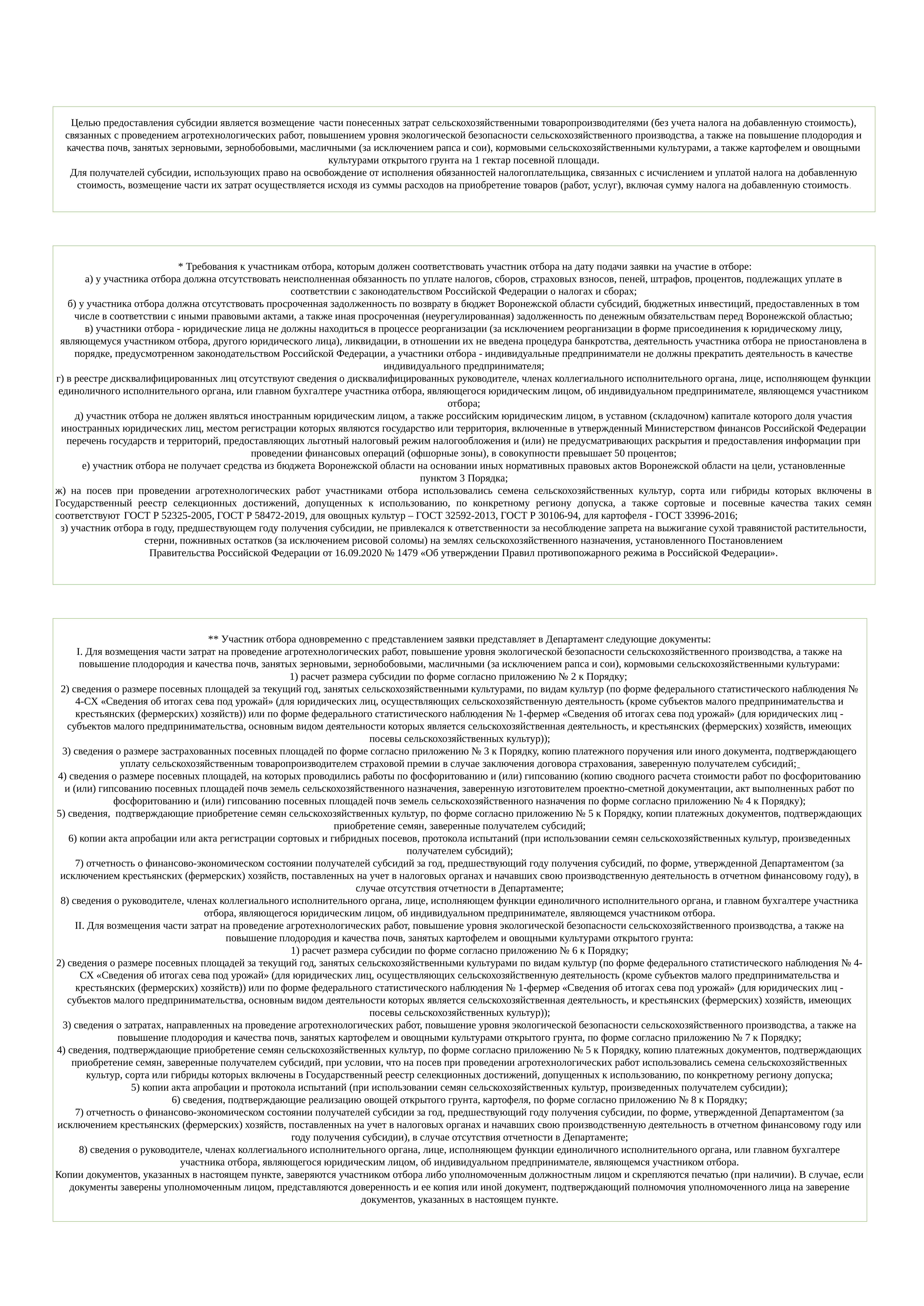

Целью предоставления субсидии является возмещение  части понесенных затрат сельскохозяйственными товаропроизводителями (без учета налога на добавленную стоимость), связанных с проведением агротехнологических работ, повышением уровня экологической безопасности сельскохозяйственного производства, а также на повышение плодородия и качества почв, занятых зерновыми, зернобобовыми, масличными (за исключением рапса и сои), кормовыми сельскохозяйственными культурами, а также картофелем и овощными культурами открытого грунта на 1 гектар посевной площади.
Для получателей субсидии, использующих право на освобождение от исполнения обязанностей налогоплательщика, связанных с исчислением и уплатой налога на добавленную стоимость, возмещение части их затрат осуществляется исходя из суммы расходов на приобретение товаров (работ, услуг), включая сумму налога на добавленную стоимость.

 * Требования к участникам отбора, которым должен соответствовать участник отбора на дату подачи заявки на участие в отборе:
а) у участника отбора должна отсутствовать неисполненная обязанность по уплате налогов, сборов, страховых взносов, пеней, штрафов, процентов, подлежащих уплате в соответствии с законодательством Российской Федерации о налогах и сборах;
б) у участника отбора должна отсутствовать просроченная задолженность по возврату в бюджет Воронежской области субсидий, бюджетных инвестиций, предоставленных в том числе в соответствии с иными правовыми актами, а также иная просроченная (неурегулированная) задолженность по денежным обязательствам перед Воронежской областью;
в) участники отбора - юридические лица не должны находиться в процессе реорганизации (за исключением реорганизации в форме присоединения к юридическому лицу, являющемуся участником отбора, другого юридического лица), ликвидации, в отношении их не введена процедура банкротства, деятельность участника отбора не приостановлена в порядке, предусмотренном законодательством Российской Федерации, а участники отбора - индивидуальные предприниматели не должны прекратить деятельность в качестве индивидуального предпринимателя;
г) в реестре дисквалифицированных лиц отсутствуют сведения о дисквалифицированных руководителе, членах коллегиального исполнительного органа, лице, исполняющем функции единоличного исполнительного органа, или главном бухгалтере участника отбора, являющегося юридическим лицом, об индивидуальном предпринимателе, являющемся участником отбора;
д) участник отбора не должен являться иностранным юридическим лицом, а также российским юридическим лицом, в уставном (складочном) капитале которого доля участия иностранных юридических лиц, местом регистрации которых являются государство или территория, включенные в утвержденный Министерством финансов Российской Федерации перечень государств и территорий, предоставляющих льготный налоговый режим налогообложения и (или) не предусматривающих раскрытия и предоставления информации при проведении финансовых операций (офшорные зоны), в совокупности превышает 50 процентов;
е) участник отбора не получает средства из бюджета Воронежской области на основании иных нормативных правовых актов Воронежской области на цели, установленные
пунктом 3 Порядка;
ж) на посев при проведении агротехнологических работ участниками отбора использовались семена сельскохозяйственных культур, сорта или гибриды которых включены в Государственный реестр селекционных достижений, допущенных к использованию, по конкретному региону допуска, а также сортовые и посевные качества таких семян соответствуют  ГОСТ Р 52325-2005, ГОСТ Р 58472-2019, для овощных культур – ГОСТ 32592-2013, ГОСТ Р 30106-94, для картофеля - ГОСТ 33996-2016;
з) участник отбора в году, предшествующем году получения субсидии, не привлекался к ответственности за несоблюдение запрета на выжигание сухой травянистой растительности, стерни, пожнивных остатков (за исключением рисовой соломы) на землях сельскохозяйственного назначения, установленного Постановлением
Правительства Российской Федерации от 16.09.2020 № 1479 «Об утверждении Правил противопожарного режима в Российской Федерации».

** Участник отбора одновременно с представлением заявки представляет в Департамент следующие документы:
I. Для возмещения части затрат на проведение агротехнологических работ, повышение уровня экологической безопасности сельскохозяйственного производства, а также на повышение плодородия и качества почв, занятых зерновыми, зернобобовыми, масличными (за исключением рапса и сои), кормовыми сельскохозяйственными культурами:
1) расчет размера субсидии по форме согласно приложению № 2 к Порядку;
2) сведения о размере посевных площадей за текущий год, занятых сельскохозяйственными культурами, по видам культур (по форме федерального статистического наблюдения № 4-СХ «Сведения об итогах сева под урожай» (для юридических лиц, осуществляющих сельскохозяйственную деятельность (кроме субъектов малого предпринимательства и крестьянских (фермерских) хозяйств)) или по форме федерального статистического наблюдения № 1-фермер «Сведения об итогах сева под урожай» (для юридических лиц - субъектов малого предпринимательства, основным видом деятельности которых является сельскохозяйственная деятельность, и крестьянских (фермерских) хозяйств, имеющих посевы сельскохозяйственных культур));
3) сведения о размере застрахованных посевных площадей по форме согласно приложению № 3 к Порядку, копию платежного поручения или иного документа, подтверждающего уплату сельскохозяйственным товаропроизводителем страховой премии в случае заключения договора страхования, заверенную получателем субсидий;
4) сведения о размере посевных площадей, на которых проводились работы по фосфоритованию и (или) гипсованию (копию сводного расчета стоимости работ по фосфоритованию и (или) гипсованию посевных площадей почв земель сельскохозяйственного назначения, заверенную изготовителем проектно-сметной документации, акт выполненных работ по фосфоритованию и (или) гипсованию посевных площадей почв земель сельскохозяйственного назначения по форме согласно приложению № 4 к Порядку);
5) сведения,  подтверждающие приобретение семян сельскохозяйственных культур, по форме согласно приложению № 5 к Порядку, копии платежных документов, подтверждающих приобретение семян, заверенные получателем субсидий;
6) копии акта апробации или акта регистрации сортовых и гибридных посевов, протокола испытаний (при использовании семян сельскохозяйственных культур, произведенных получателем субсидий);
7) отчетность о финансово-экономическом состоянии получателей субсидий за год, предшествующий году получения субсидий, по форме, утвержденной Департаментом (за исключением крестьянских (фермерских) хозяйств, поставленных на учет в налоговых органах и начавших свою производственную деятельность в отчетном финансовому году), в случае отсутствия отчетности в Департаменте;
8) сведения о руководителе, членах коллегиального исполнительного органа, лице, исполняющем функции единоличного исполнительного органа, и главном бухгалтере участника отбора, являющегося юридическим лицом, об индивидуальном предпринимателе, являющемся участником отбора.
II. Для возмещения части затрат на проведение агротехнологических работ, повышение уровня экологической безопасности сельскохозяйственного производства, а также на повышение плодородия и качества почв, занятых картофелем и овощными культурами открытого грунта:
1) расчет размера субсидии по форме согласно приложению № 6 к Порядку;
2) сведения о размере посевных площадей за текущий год, занятых сельскохозяйственными культурами по видам культур (по форме федерального статистического наблюдения № 4-СХ «Сведения об итогах сева под урожай» (для юридических лиц, осуществляющих сельскохозяйственную деятельность (кроме субъектов малого предпринимательства и крестьянских (фермерских) хозяйств)) или по форме федерального статистического наблюдения № 1-фермер «Сведения об итогах сева под урожай» (для юридических лиц - субъектов малого предпринимательства, основным видом деятельности которых является сельскохозяйственная деятельность, и крестьянских (фермерских) хозяйств, имеющих посевы сельскохозяйственных культур));
3) сведения о затратах, направленных на проведение агротехнологических работ, повышение уровня экологической безопасности сельскохозяйственного производства, а также на повышение плодородия и качества почв, занятых картофелем и овощными культурами открытого грунта, по форме согласно приложению № 7 к Порядку;
4) сведения, подтверждающие приобретение семян сельскохозяйственных культур, по форме согласно приложению № 5 к Порядку, копию платежных документов, подтверждающих приобретение семян, заверенные получателем субсидий, при условии, что на посев при проведении агротехнологических работ использовались семена сельскохозяйственных культур, сорта или гибриды которых включены в Государственный реестр селекционных достижений, допущенных к использованию, по конкретному региону допуска;
5) копии акта апробации и протокола испытаний (при использовании семян сельскохозяйственных культур, произведенных получателем субсидии);
6) сведения, подтверждающие реализацию овощей открытого грунта, картофеля, по форме согласно приложению № 8 к Порядку;
7) отчетность о финансово-экономическом состоянии получателей субсидии за год, предшествующий году получения субсидии, по форме, утвержденной Департаментом (за исключением крестьянских (фермерских) хозяйств, поставленных на учет в налоговых органах и начавших свою производственную деятельность в отчетном финансовому году или году получения субсидии), в случае отсутствия отчетности в Департаменте;
8) сведения о руководителе, членах коллегиального исполнительного органа, лице, исполняющем функции единоличного исполнительного органа, или главном бухгалтере участника отбора, являющегося юридическим лицом, об индивидуальном предпринимателе, являющемся участником отбора.
Копии документов, указанных в настоящем пункте, заверяются участником отбора либо уполномоченным должностным лицом и скрепляются печатью (при наличии). В случае, если документы заверены уполномоченным лицом, представляются доверенность и ее копия или иной документ, подтверждающий полномочия уполномоченного лица на заверение документов, указанных в настоящем пункте.